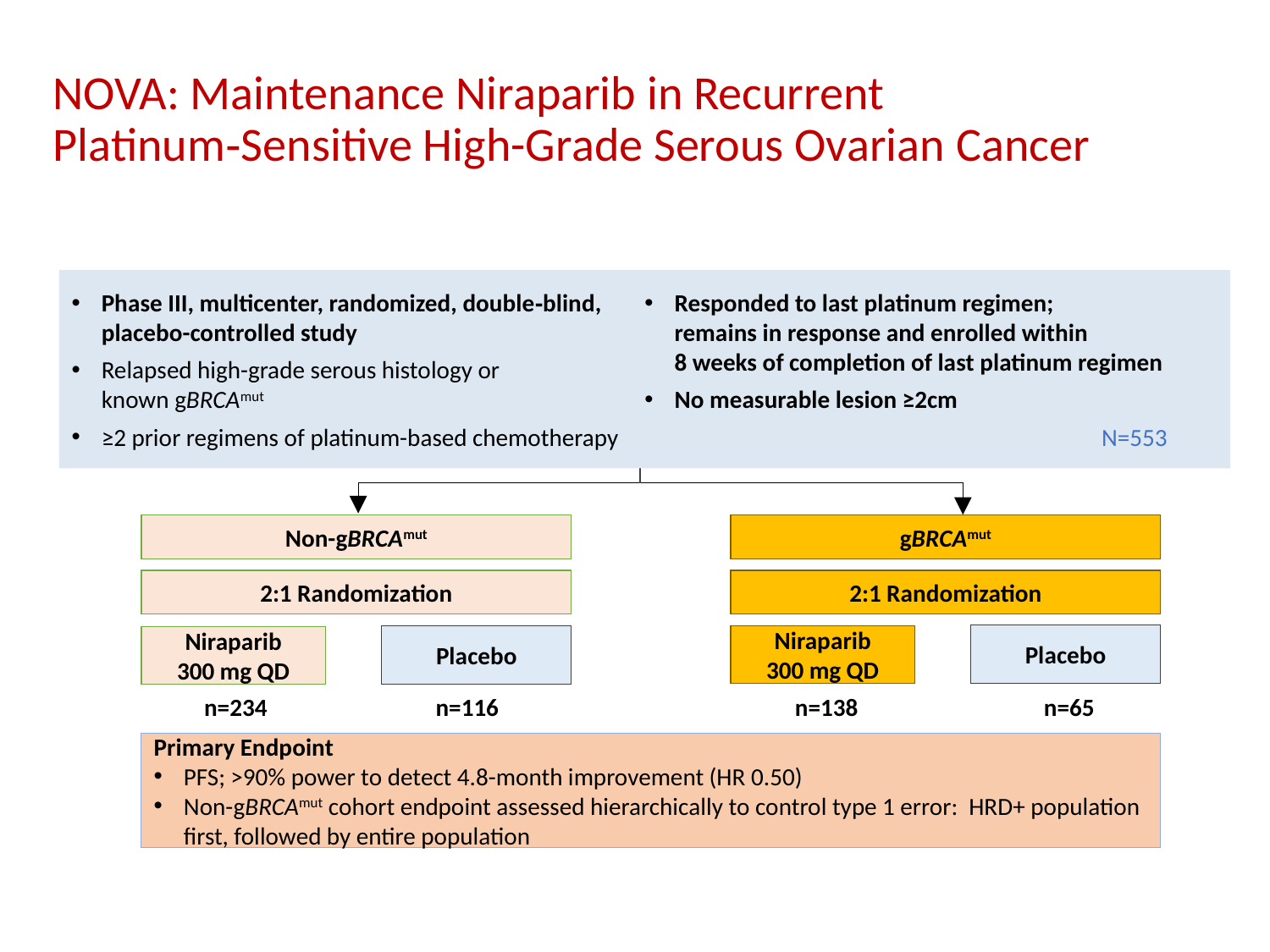

# NOVA: Maintenance Niraparib in Recurrent Platinum‑Sensitive High-Grade Serous Ovarian Cancer
Phase III, multicenter, randomized, double‑blind, placebo-controlled study
Relapsed high-grade serous histology or known gBRCAmut
≥2 prior regimens of platinum-based chemotherapy
Responded to last platinum regimen;
remains in response and enrolled within
8 weeks of completion of last platinum regimen
No measurable lesion ≥2cm
                                                                                   N=553

Non-gBRCAmut
gBRCAmut
2:1 Randomization
2:1 Randomization
Placebo
Placebo
Niraparib
300 mg QD
Niraparib
300 mg QD
n=234
n=116
n=138
n=65
Primary Endpoint
PFS; >90% power to detect 4.8-month improvement (HR 0.50)
Non-gBRCAmut cohort endpoint assessed hierarchically to control type 1 error:  HRD+ population first, followed by entire population